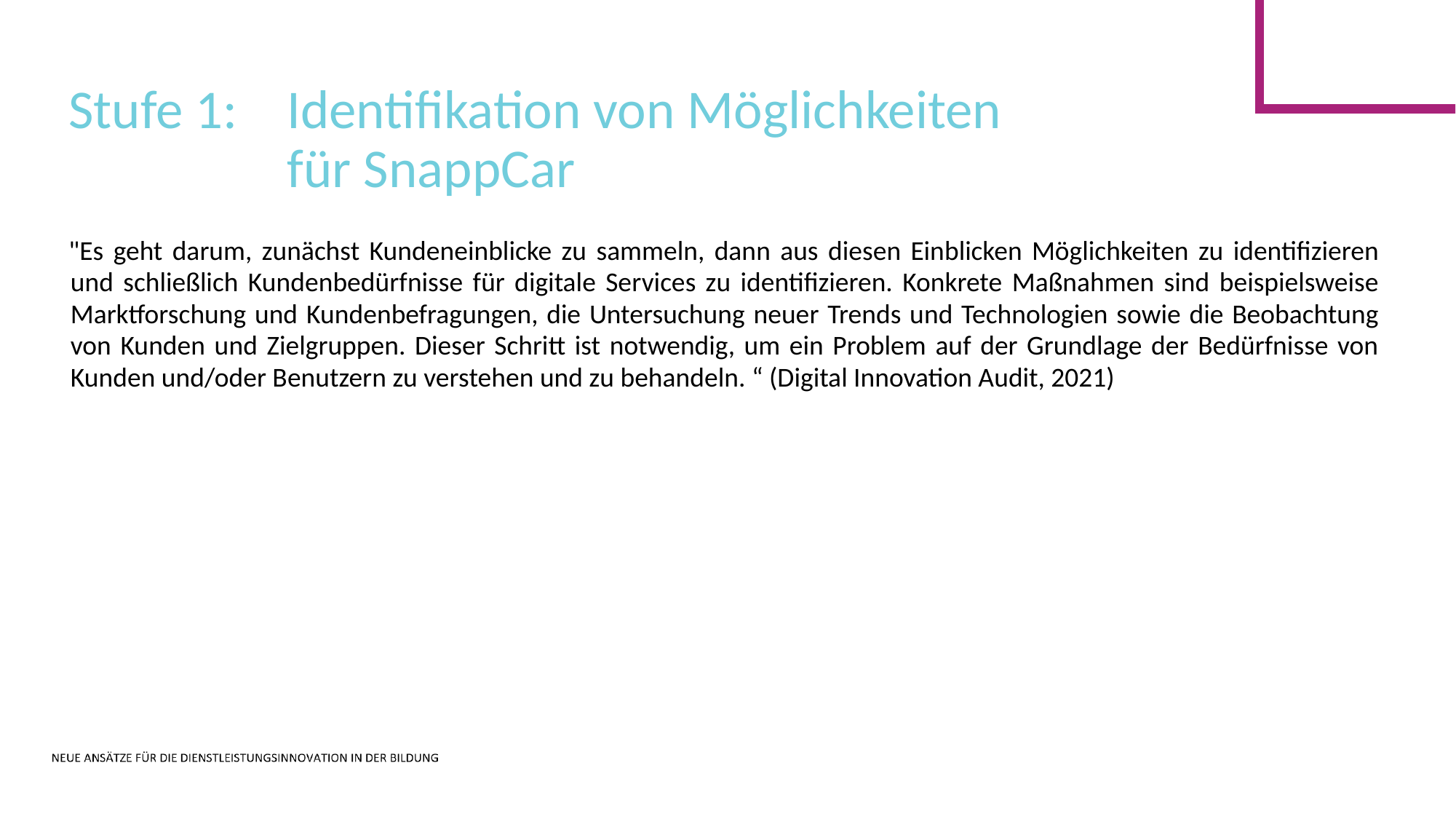

Stufe 1: 	Identifikation von Möglichkeiten
		für SnappCar

"Es geht darum, zunächst Kundeneinblicke zu sammeln, dann aus diesen Einblicken Möglichkeiten zu identifizieren und schließlich Kundenbedürfnisse für digitale Services zu identifizieren. Konkrete Maßnahmen sind beispielsweise Marktforschung und Kundenbefragungen, die Untersuchung neuer Trends und Technologien sowie die Beobachtung von Kunden und Zielgruppen. Dieser Schritt ist notwendig, um ein Problem auf der Grundlage der Bedürfnisse von Kunden und/oder Benutzern zu verstehen und zu behandeln. “ (Digital Innovation Audit, 2021)